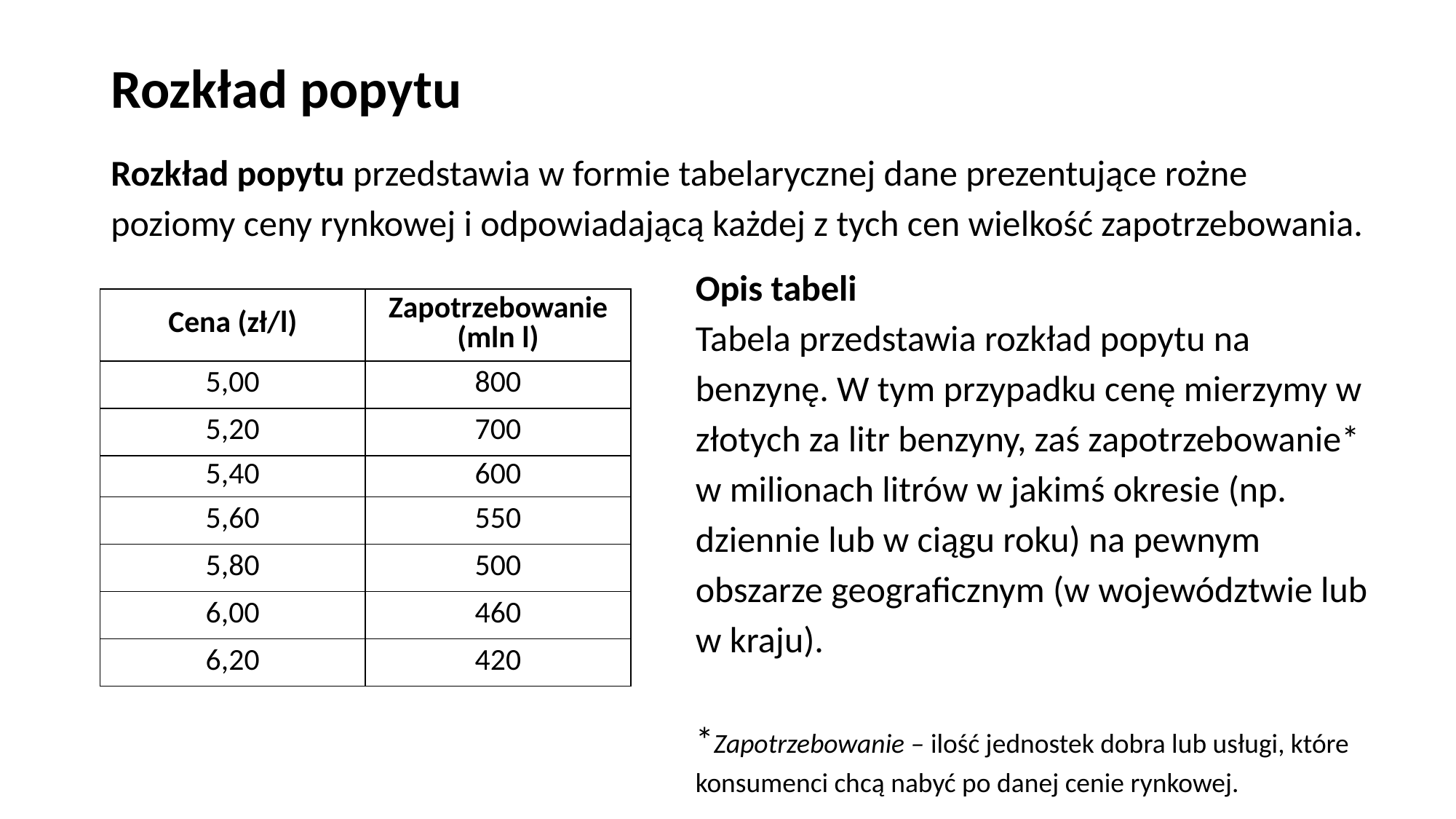

# Rozkład popytu
Rozkład popytu przedstawia w formie tabelarycznej dane prezentujące rożne poziomy ceny rynkowej i odpowiadającą każdej z tych cen wielkość zapotrzebowania.
Opis tabeli
Tabela przedstawia rozkład popytu na benzynę. W tym przypadku cenę mierzymy w złotych za litr benzyny, zaś zapotrzebowanie* w milionach litrów w jakimś okresie (np. dziennie lub w ciągu roku) na pewnym obszarze geograficznym (w województwie lub w kraju).

*Zapotrzebowanie – ilość jednostek dobra lub usługi, które konsumenci chcą nabyć po danej cenie rynkowej.
| Cena (zł/l) | Zapotrzebowanie (mln l) |
| --- | --- |
| 5,00 | 800 |
| 5,20 | 700 |
| 5,40 | 600 |
| 5,60 | 550 |
| 5,80 | 500 |
| 6,00 | 460 |
| 6,20 | 420 |